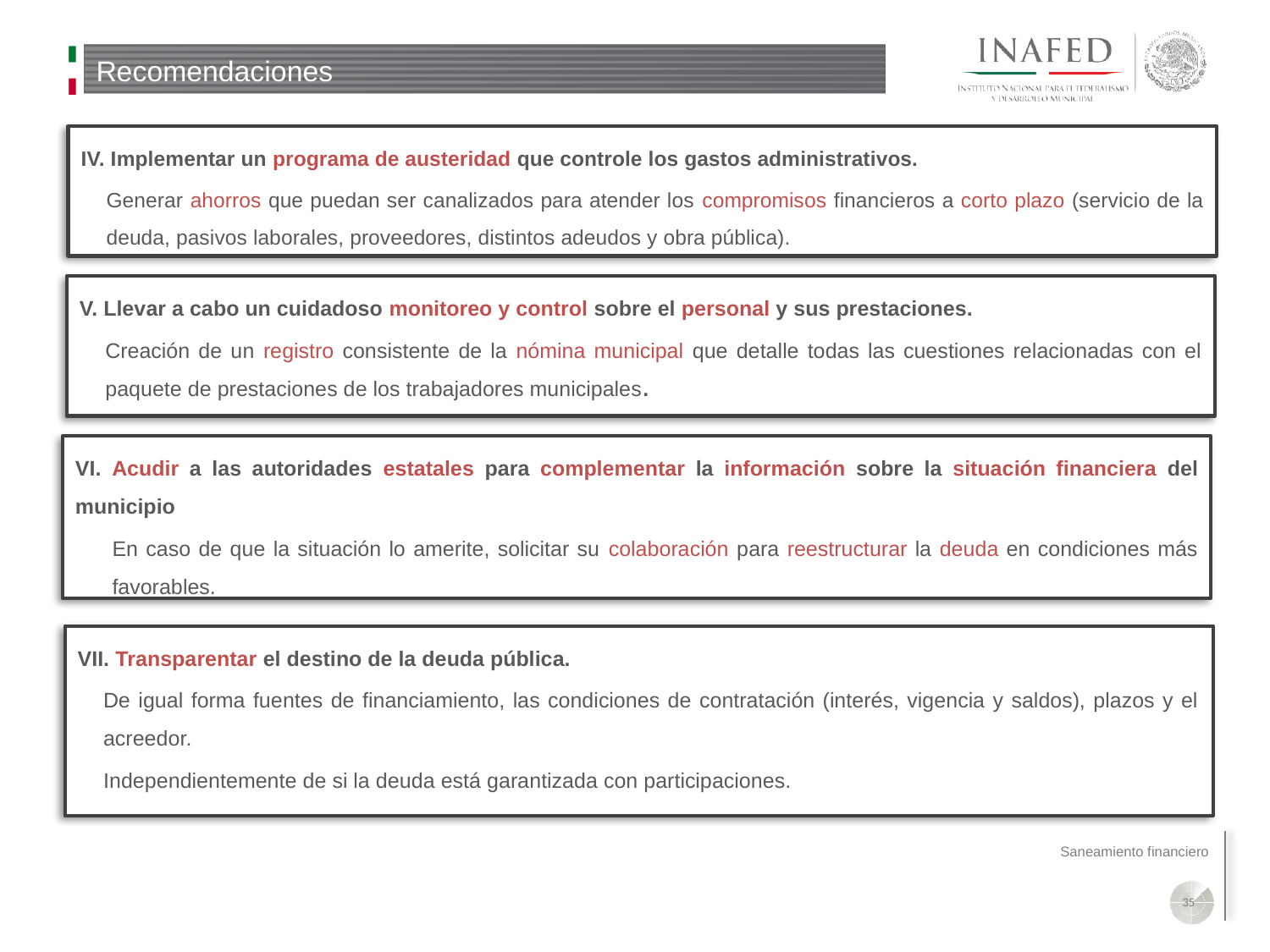

# Recomendaciones
IV. Implementar un programa de austeridad que controle los gastos administrativos.
Generar ahorros que puedan ser canalizados para atender los compromisos financieros a corto plazo (servicio de la deuda, pasivos laborales, proveedores, distintos adeudos y obra pública).
V. Llevar a cabo un cuidadoso monitoreo y control sobre el personal y sus prestaciones.
Creación de un registro consistente de la nómina municipal que detalle todas las cuestiones relacionadas con el paquete de prestaciones de los trabajadores municipales.
VI. Acudir a las autoridades estatales para complementar la información sobre la situación financiera del municipio
En caso de que la situación lo amerite, solicitar su colaboración para reestructurar la deuda en condiciones más favorables.
VII. Transparentar el destino de la deuda pública.
De igual forma fuentes de financiamiento, las condiciones de contratación (interés, vigencia y saldos), plazos y el acreedor.
Independientemente de si la deuda está garantizada con participaciones.
35